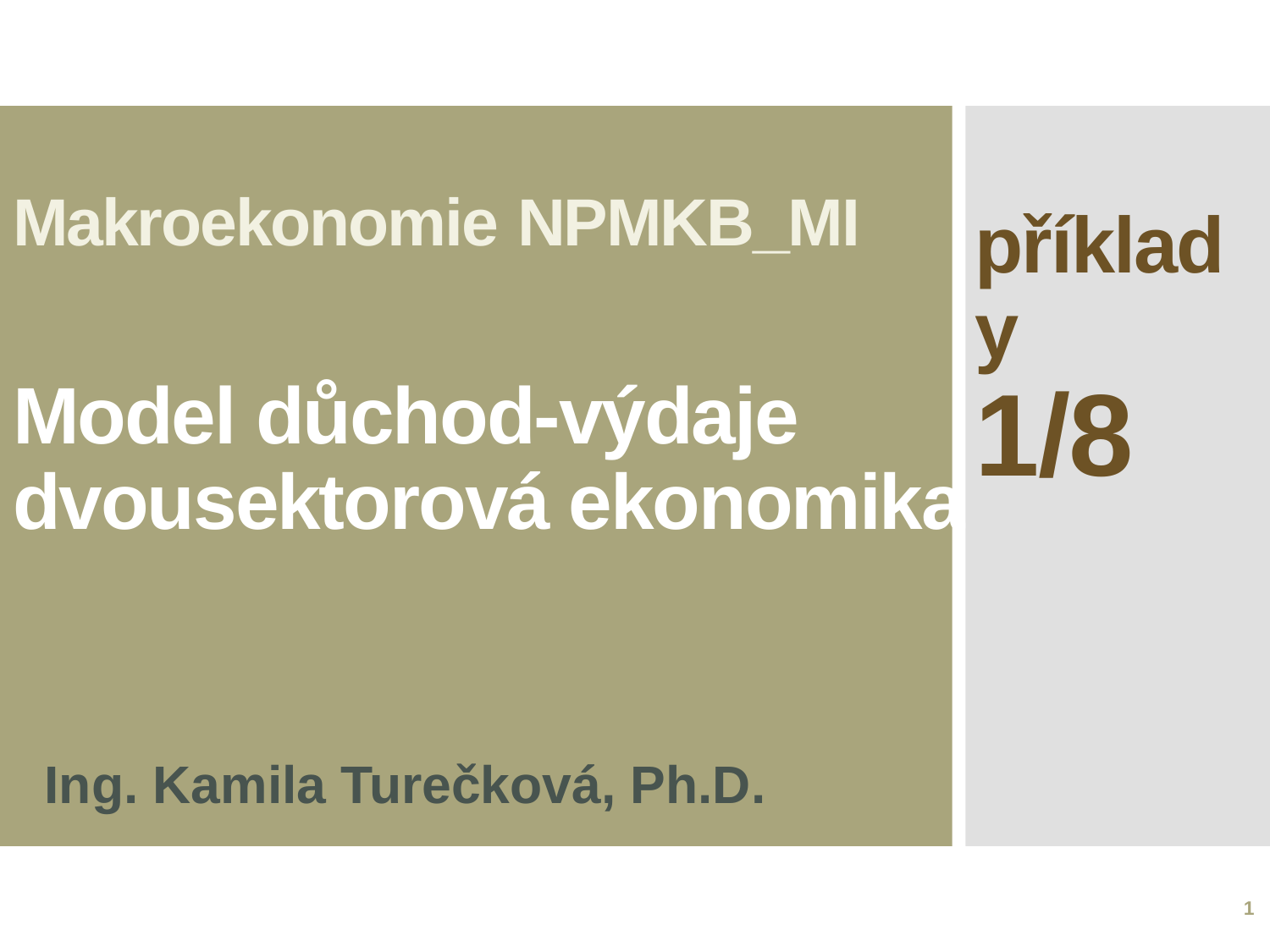

příklady
1/8
# Makroekonomie NPMKB_MI Model důchod-výdaje dvousektorová ekonomika
Ing. Kamila Turečková, Ph.D.
1